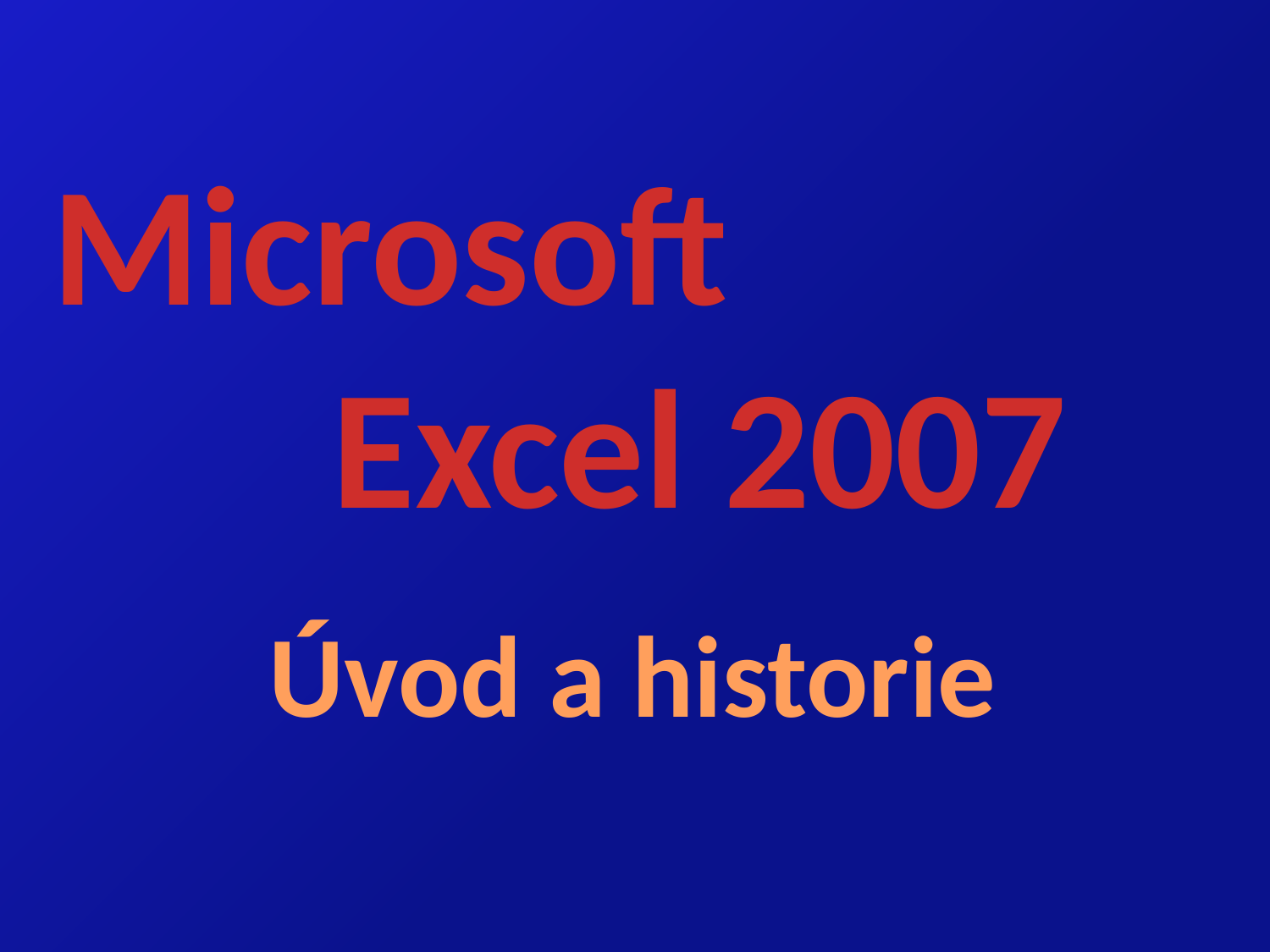

# Microsoft Excel 2007
Úvod a historie